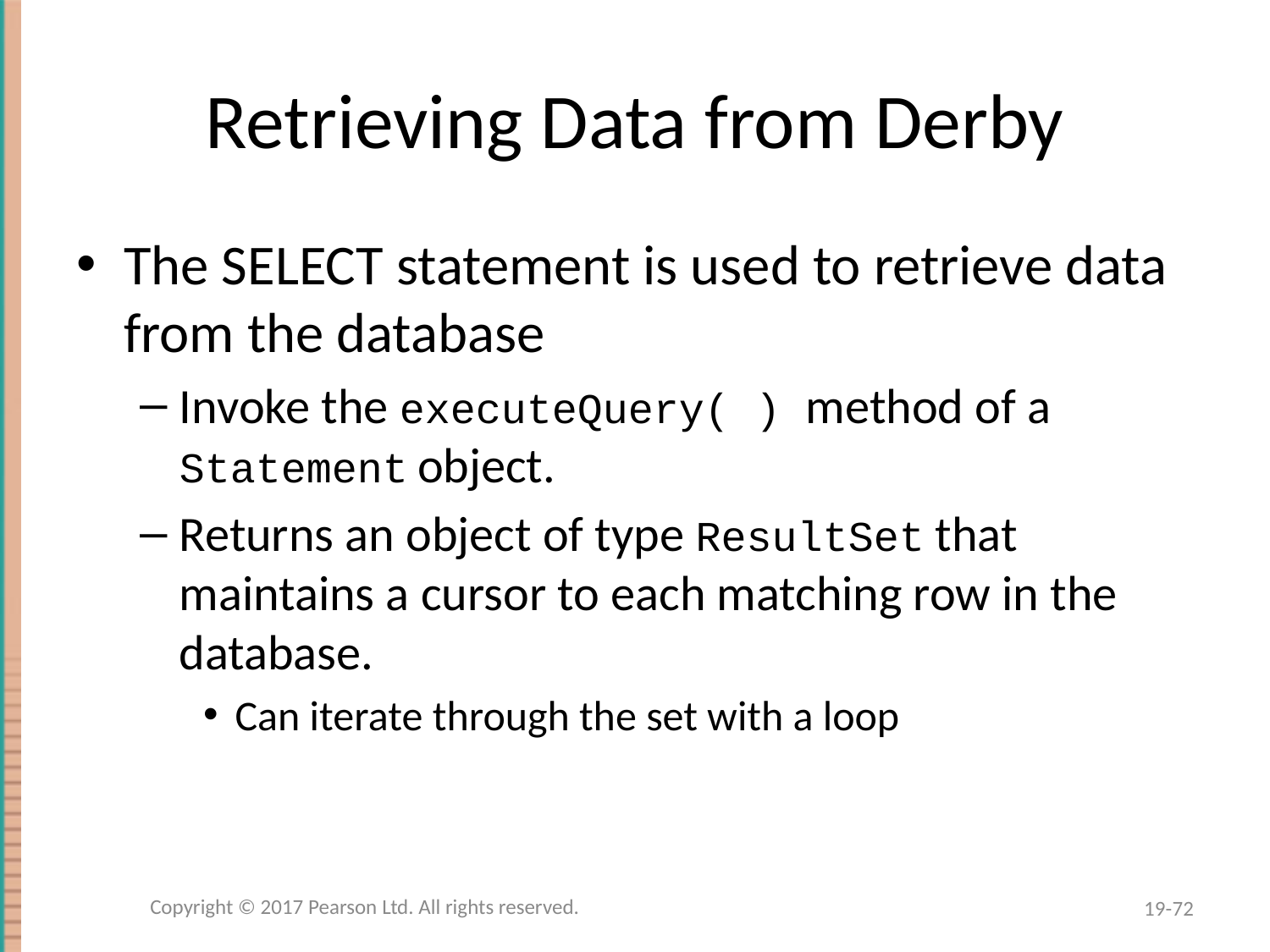

# Retrieving Data from Derby
The SELECT statement is used to retrieve data from the database
Invoke the executeQuery( ) method of a Statement object.
Returns an object of type ResultSet that maintains a cursor to each matching row in the database.
Can iterate through the set with a loop

Copyright © 2017 Pearson Ltd. All rights reserved.
19-72